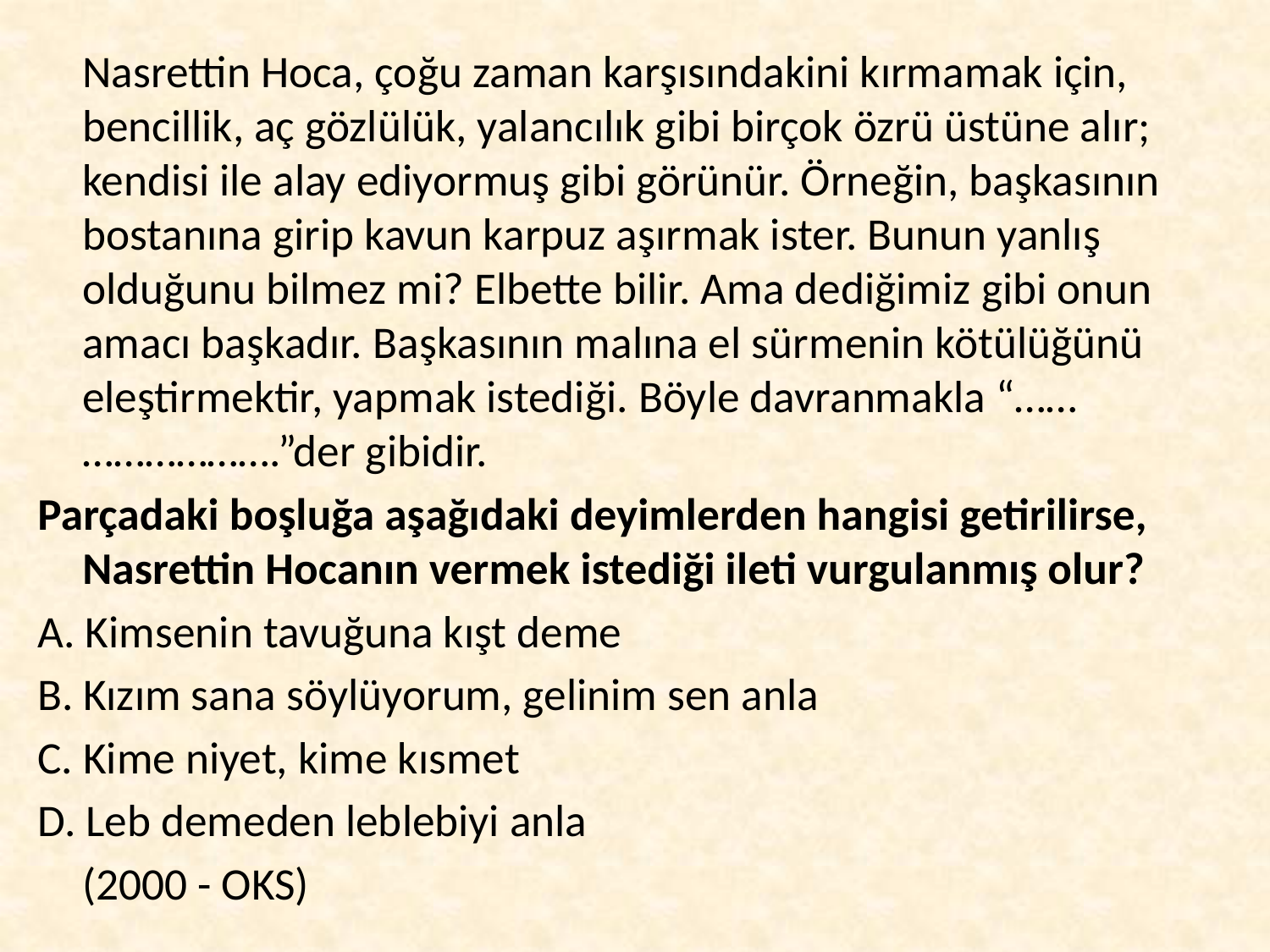

Nasrettin Hoca, çoğu zaman karşısındakini kırmamak için, bencillik, aç gözlülük, yalancılık gibi birçok özrü üstüne alır; kendisi ile alay ediyormuş gibi görünür. Örneğin, başkasının bostanına girip kavun karpuz aşırmak ister. Bunun yanlış olduğunu bilmez mi? Elbette bilir. Ama dediğimiz gibi onun amacı başkadır. Başkasının malına el sürmenin kötülüğünü eleştirmektir, yapmak istediği. Böyle davranmakla “…… ……………….”der gibidir.
Parçadaki boşluğa aşağıdaki deyimlerden hangisi getirilirse, Nasrettin Hocanın vermek istediği ileti vurgulanmış olur?
A. Kimsenin tavuğuna kışt deme
B. Kızım sana söylüyorum, gelinim sen anla
C. Kime niyet, kime kısmet
D. Leb demeden leblebiyi anla
				(2000 - OKS)